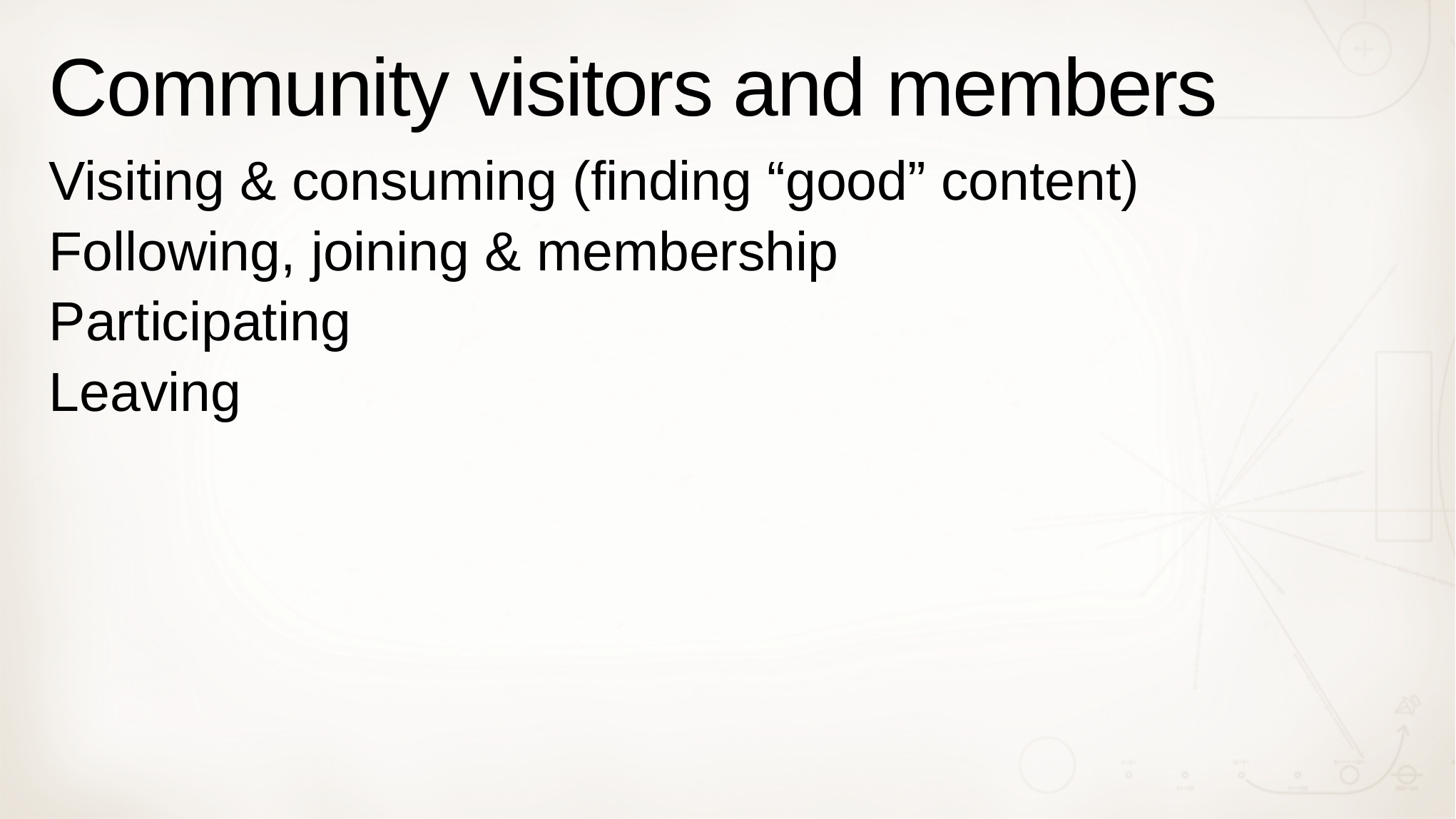

# Community visitors and members
Visiting & consuming (finding “good” content)
Following, joining & membership
Participating
Leaving